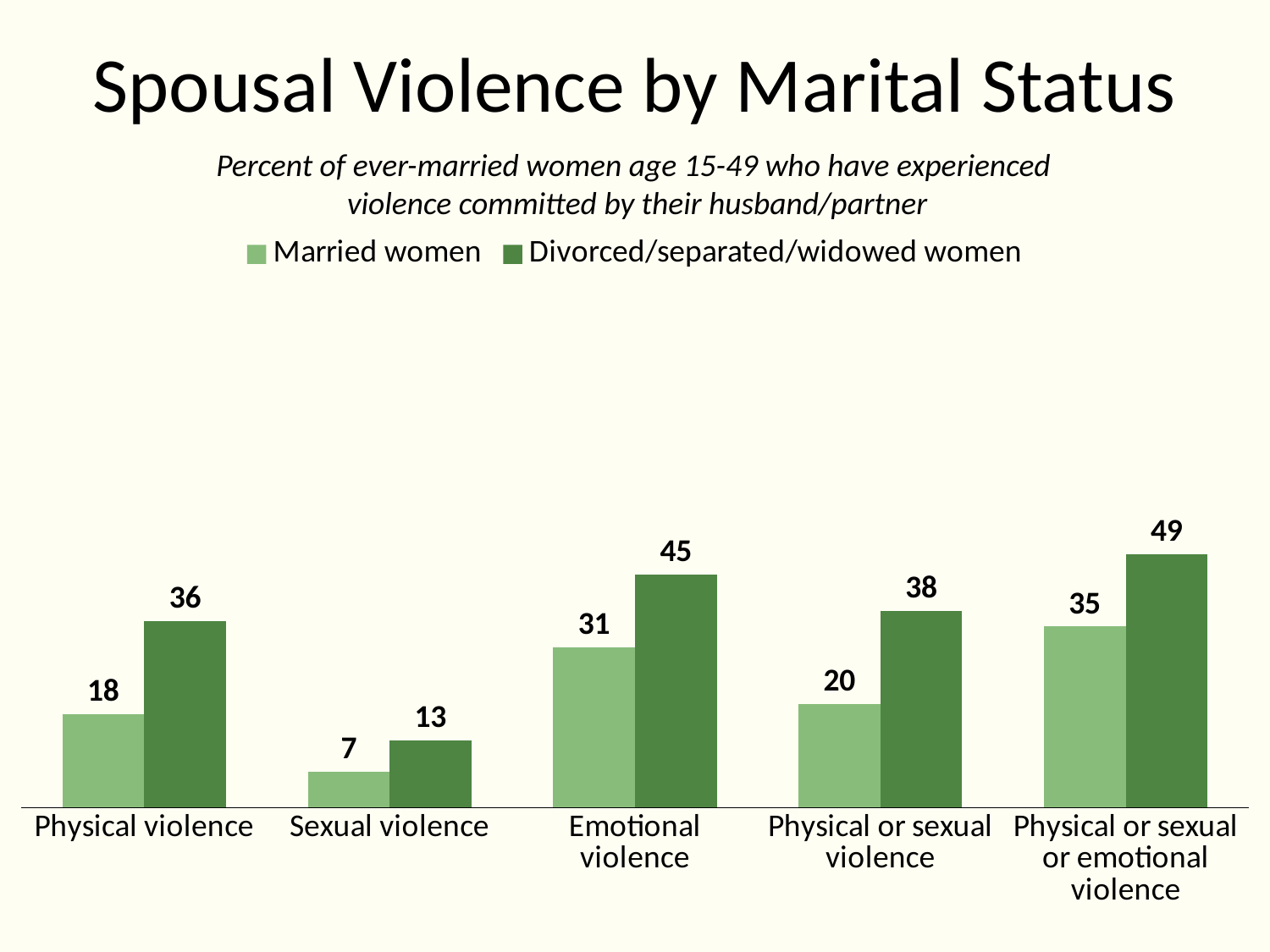

# Spousal Violence by Marital Status
Percent of ever-married women age 15-49 who have experienced
violence committed by their husband/partner

### Chart

| Category | Married women | Divorced/separated/widowed women |
|---|---|---|
| Physical violence | 18.0 | 36.0 |
| Sexual violence | 7.0 | 13.0 |
| Emotional violence | 31.0 | 45.0 |
| Physical or sexual violence | 20.0 | 38.0 |
| Physical or sexual or emotional violence | 35.0 | 49.0 |